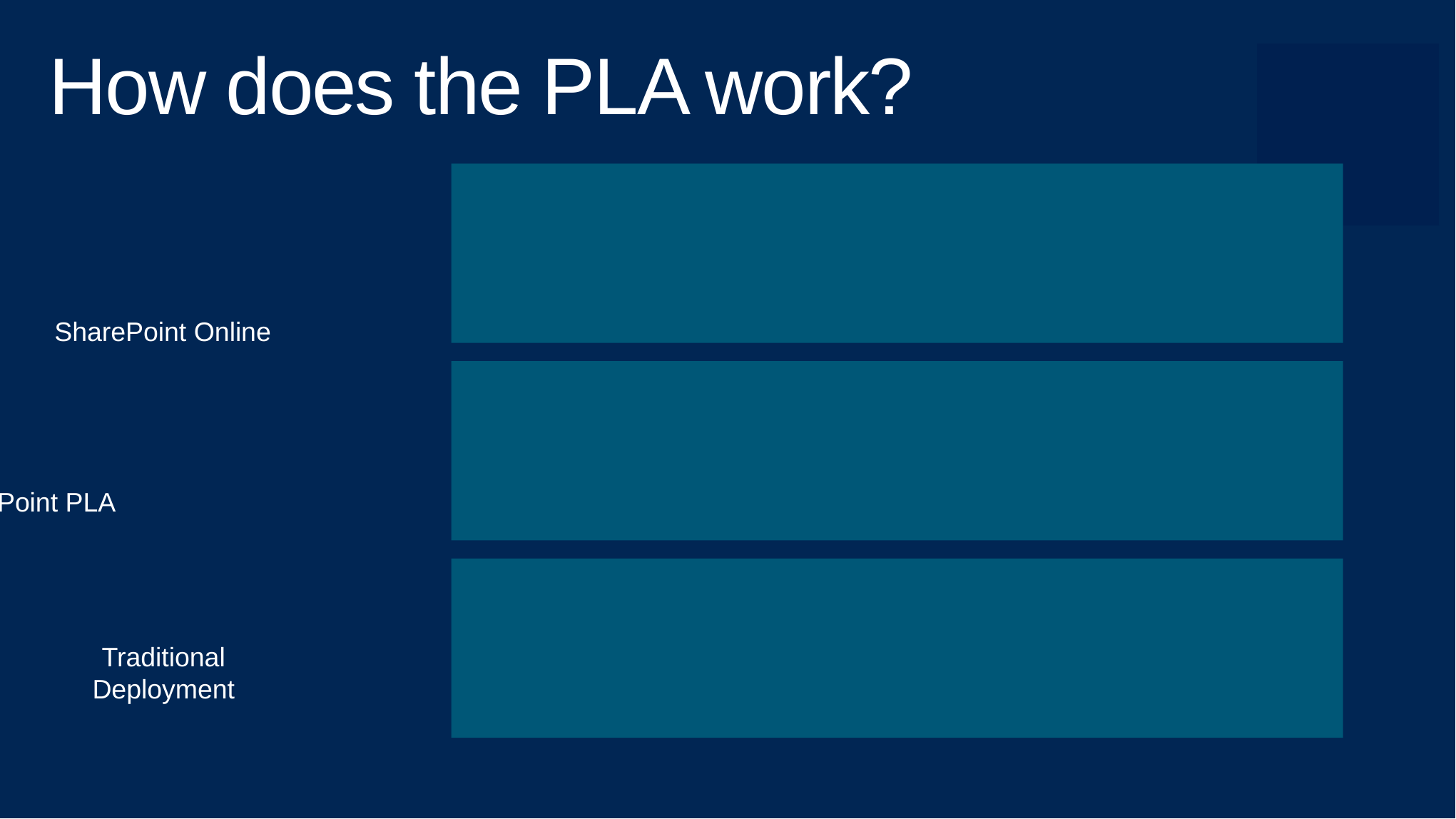

# How does the PLA work?

SharePoint Online
Traditional Deployment

SharePoint Online is the first option for SharePoint 2013 deployments…

…if on-premises is required, a PLA deployment is the recommended next option…

…if the PLA service description and design does not meet requirements, leverage the PLA guidance in a custom deployment